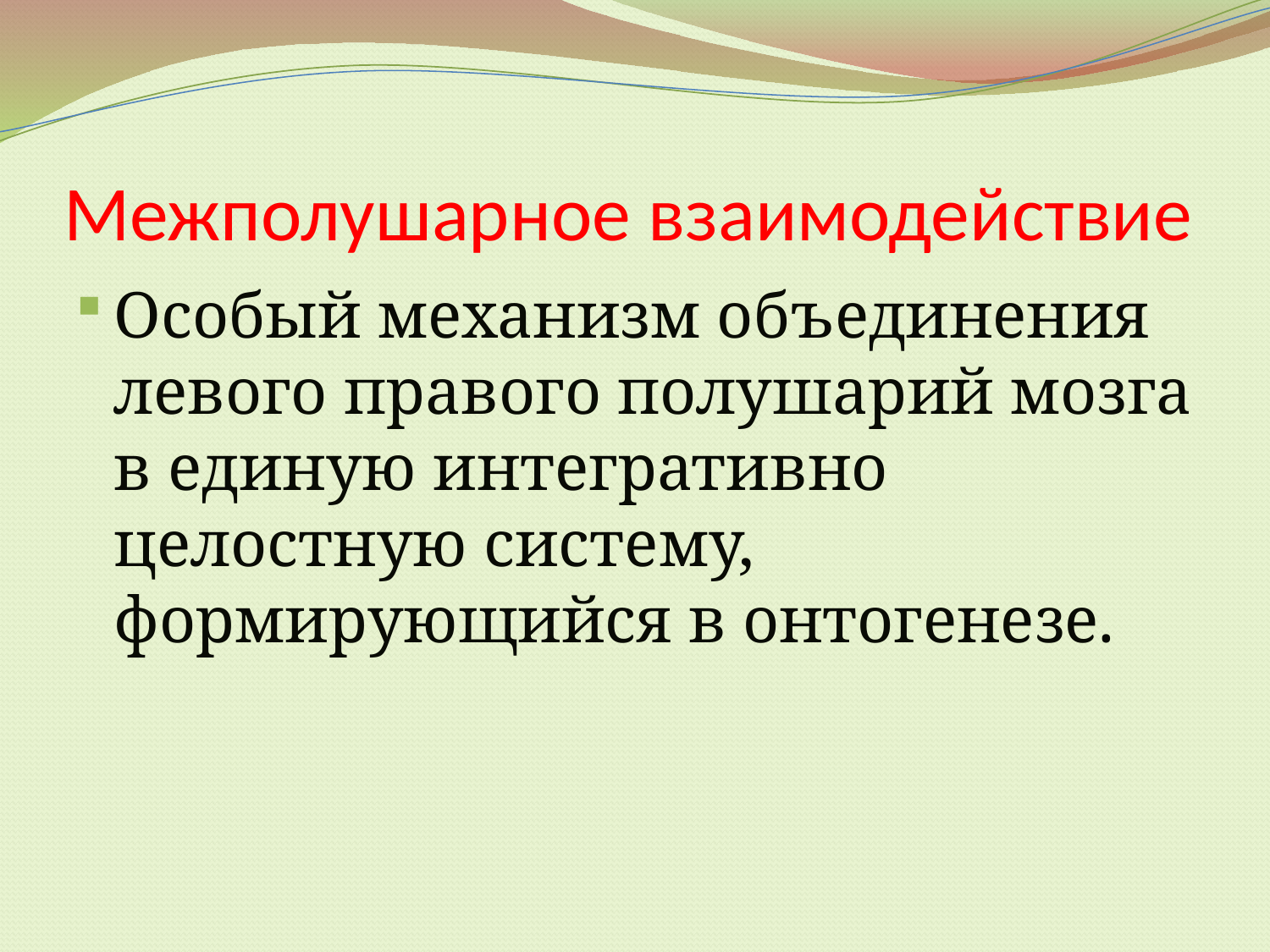

# Межполушарное взаимодействие
Особый механизм объединения левого правого полушарий мозга в единую интегративно целостную систему, формирующийся в онтогенезе.